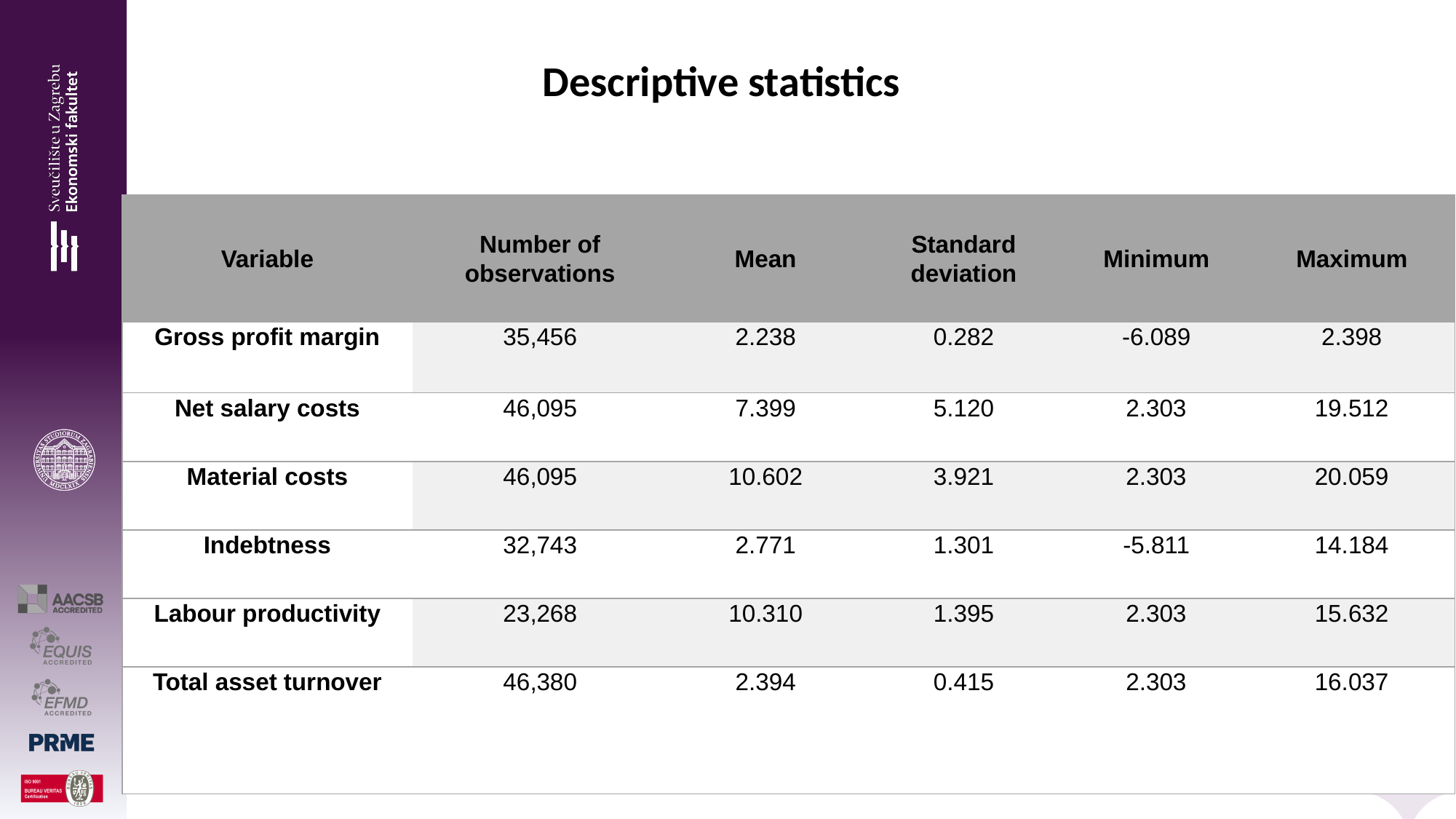

Descriptive statistics
| Variable | Number of observations | Mean | Standard deviation | Minimum | Maximum |
| --- | --- | --- | --- | --- | --- |
| Gross profit margin | 35,456 | 2.238 | 0.282 | -6.089 | 2.398 |
| Net salary costs | 46,095 | 7.399 | 5.120 | 2.303 | 19.512 |
| Material costs | 46,095 | 10.602 | 3.921 | 2.303 | 20.059 |
| Indebtness | 32,743 | 2.771 | 1.301 | -5.811 | 14.184 |
| Labour productivity | 23,268 | 10.310 | 1.395 | 2.303 | 15.632 |
| Total asset turnover | 46,380 | 2.394 | 0.415 | 2.303 | 16.037 |